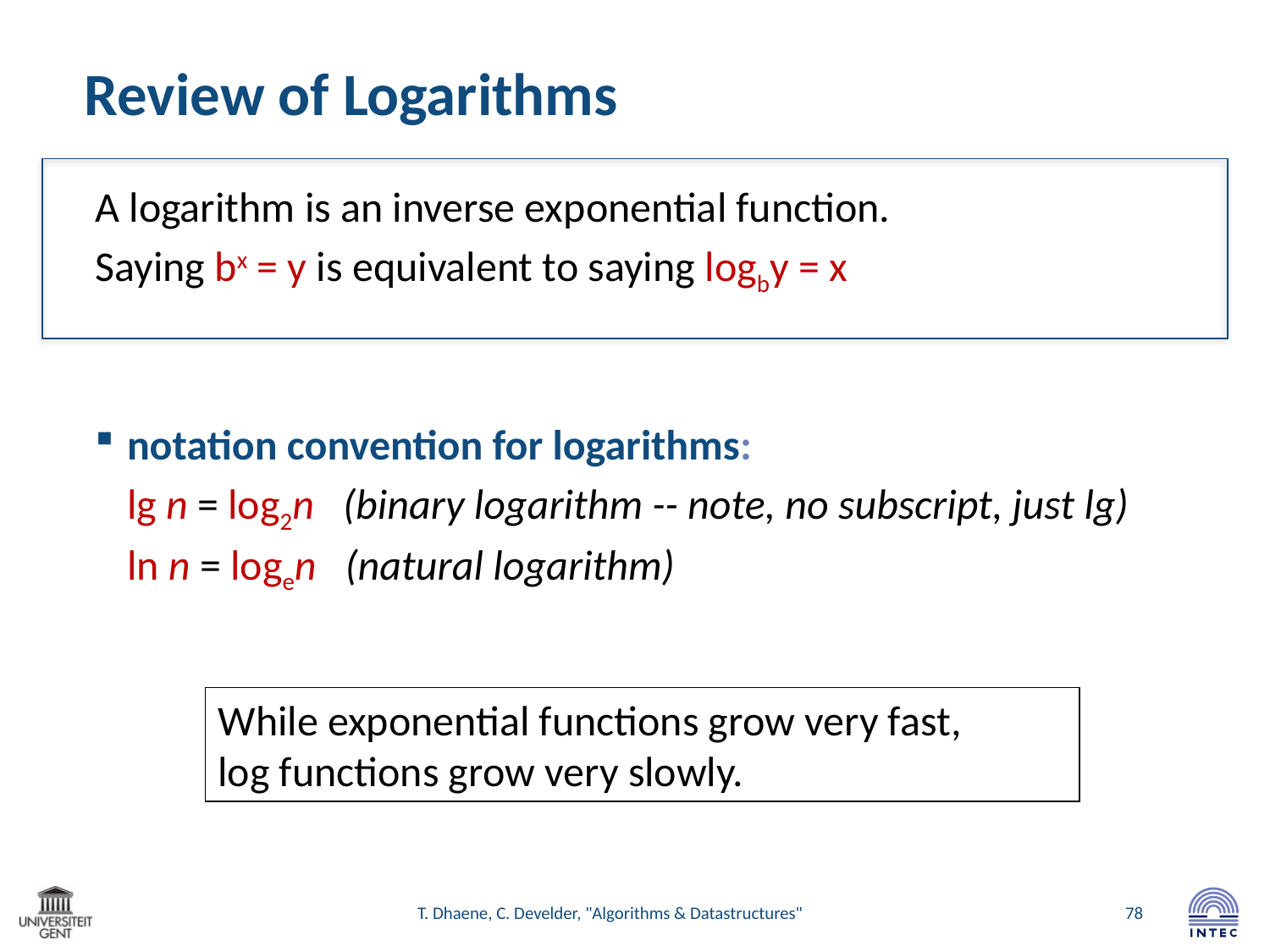

# Review of Logarithms

A logarithm is an inverse exponential function.
Saying bx = y is equivalent to saying logby = x

notation convention for logarithms:
	lg n = log2n   (binary logarithm -- note, no subscript, just lg)
	ln n = logen   (natural logarithm)

While exponential functions grow very fast,
log functions grow very slowly.
T. Dhaene, C. Develder, "Algorithms & Datastructures"
78